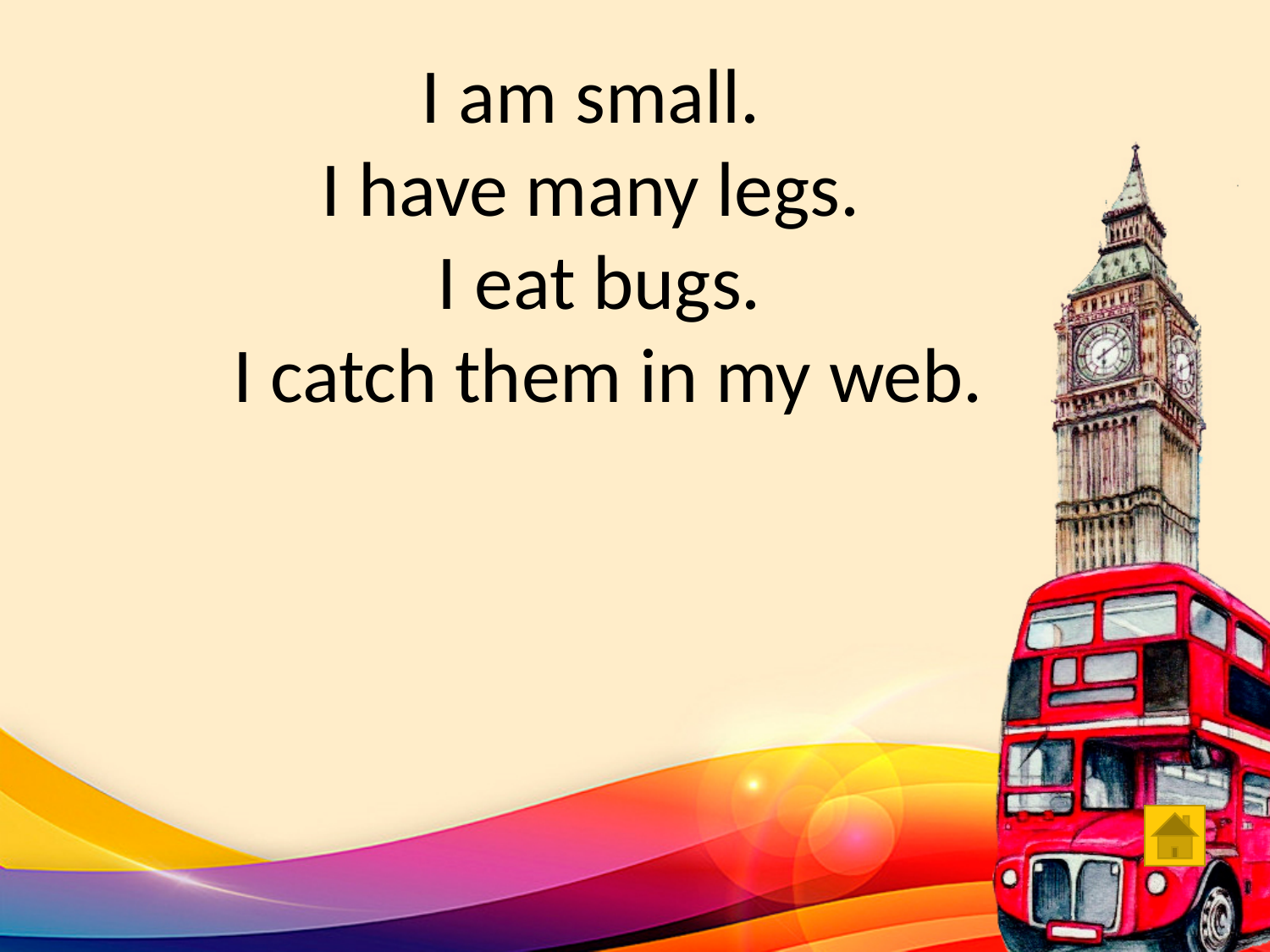

I am small.
I have many legs.
I eat bugs.
 I catch them in my web.